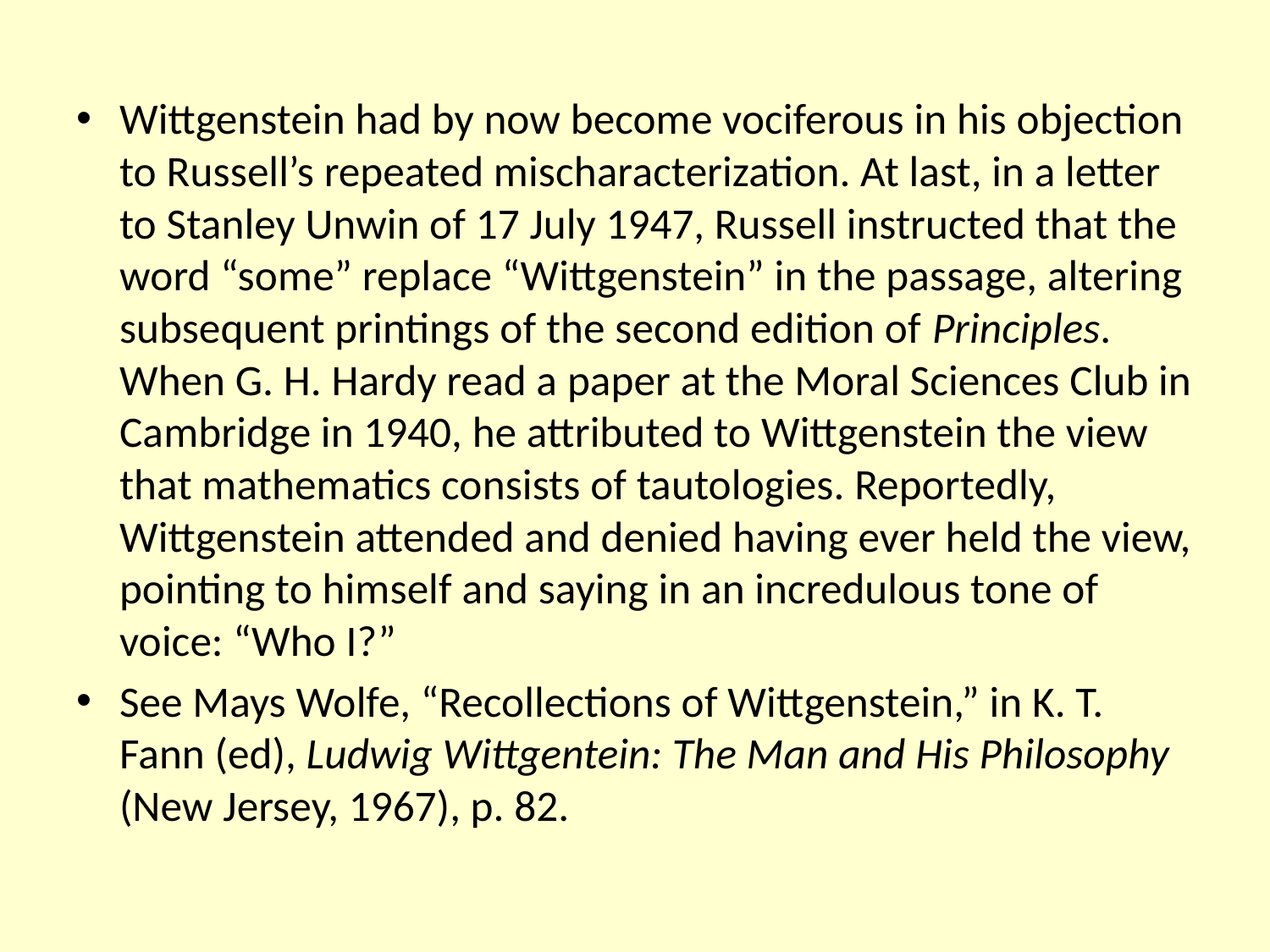

Wittgenstein had by now become vociferous in his objection to Russell’s repeated mischaracterization. At last, in a letter to Stanley Unwin of 17 July 1947, Russell instructed that the word “some” replace “Wittgenstein” in the passage, altering subsequent printings of the second edition of Principles.  When G. H. Hardy read a paper at the Moral Sciences Club in Cambridge in 1940, he attributed to Wittgenstein the view that mathematics consists of tautologies. Reportedly, Wittgenstein attended and denied having ever held the view, pointing to himself and saying in an incredulous tone of voice: “Who I?”
See Mays Wolfe, “Recollections of Wittgenstein,” in K. T. Fann (ed), Ludwig Wittgentein: The Man and His Philosophy (New Jersey, 1967), p. 82.